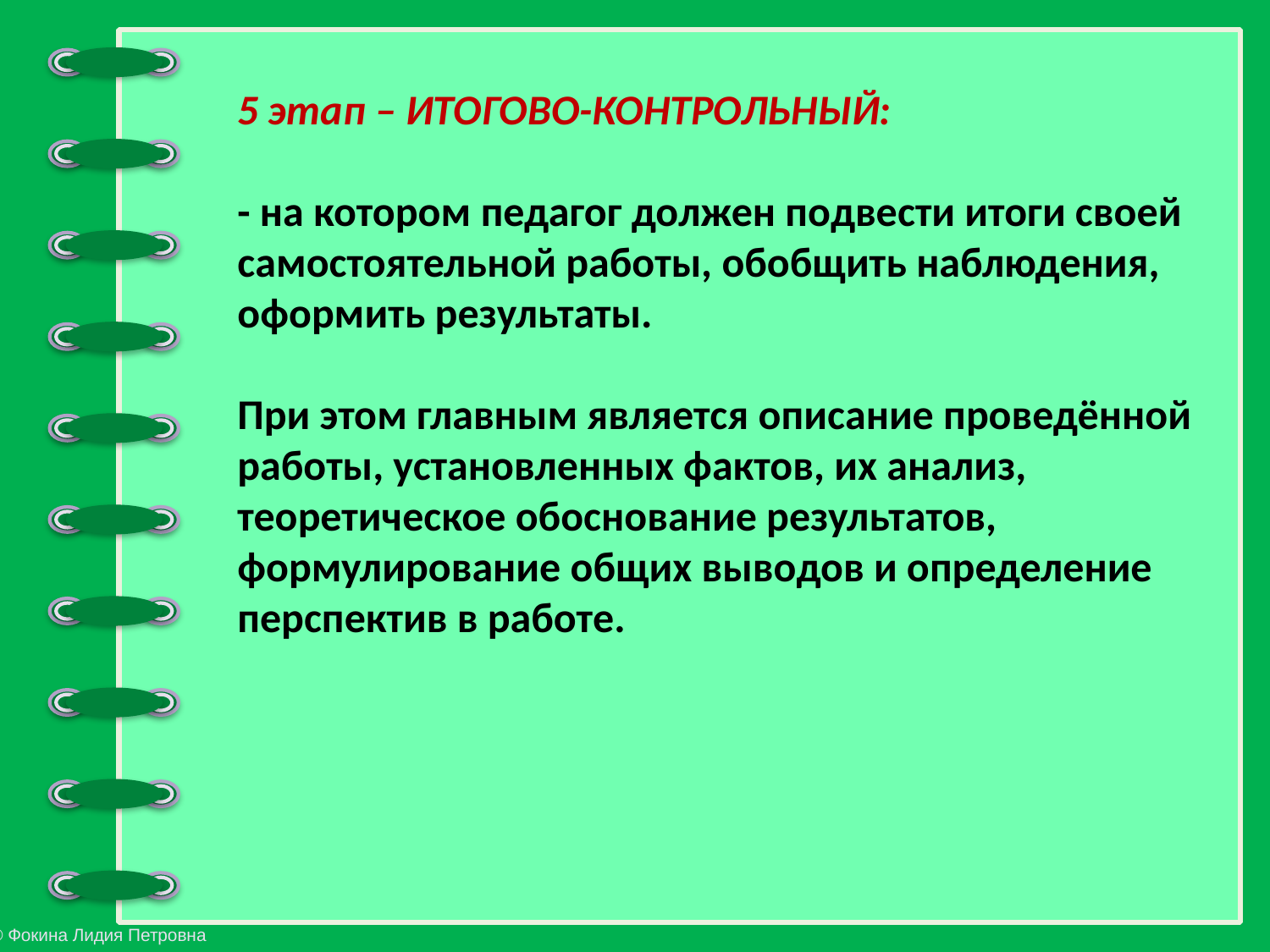

5 этап – ИТОГОВО-КОНТРОЛЬНЫЙ:

- на котором педагог должен подвести итоги своей
самостоятельной работы, обобщить наблюдения,
оформить результаты.

При этом главным является описание проведённой
работы, установленных фактов, их анализ,
теоретическое обоснование результатов,
формулирование общих выводов и определение
перспектив в работе.